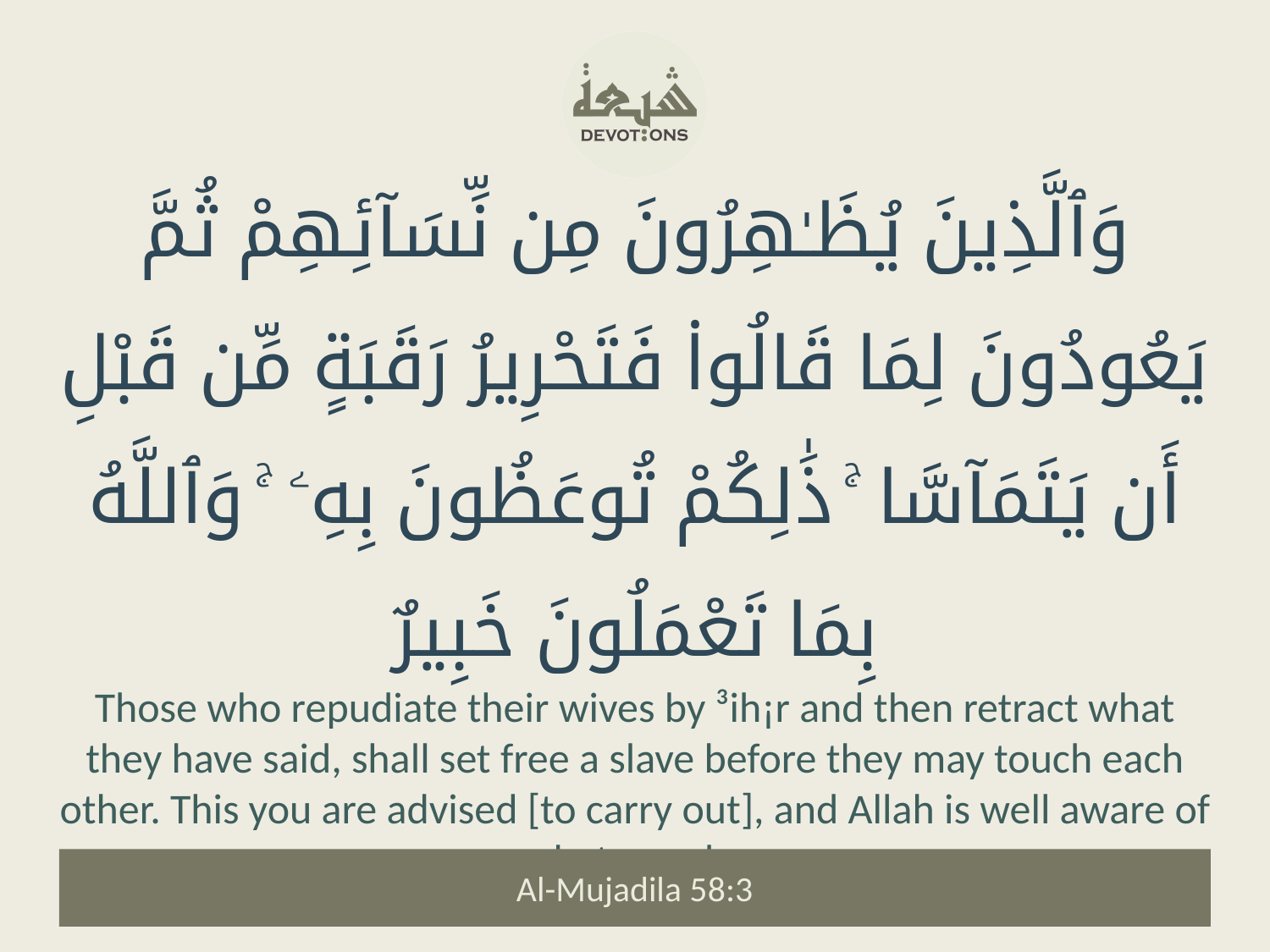

وَٱلَّذِينَ يُظَـٰهِرُونَ مِن نِّسَآئِهِمْ ثُمَّ يَعُودُونَ لِمَا قَالُوا۟ فَتَحْرِيرُ رَقَبَةٍ مِّن قَبْلِ أَن يَتَمَآسَّا ۚ ذَٰلِكُمْ تُوعَظُونَ بِهِۦ ۚ وَٱللَّهُ بِمَا تَعْمَلُونَ خَبِيرٌ
Those who repudiate their wives by ³ih¡r and then retract what they have said, shall set free a slave before they may touch each other. This you are advised [to carry out], and Allah is well aware of what you do.
Al-Mujadila 58:3